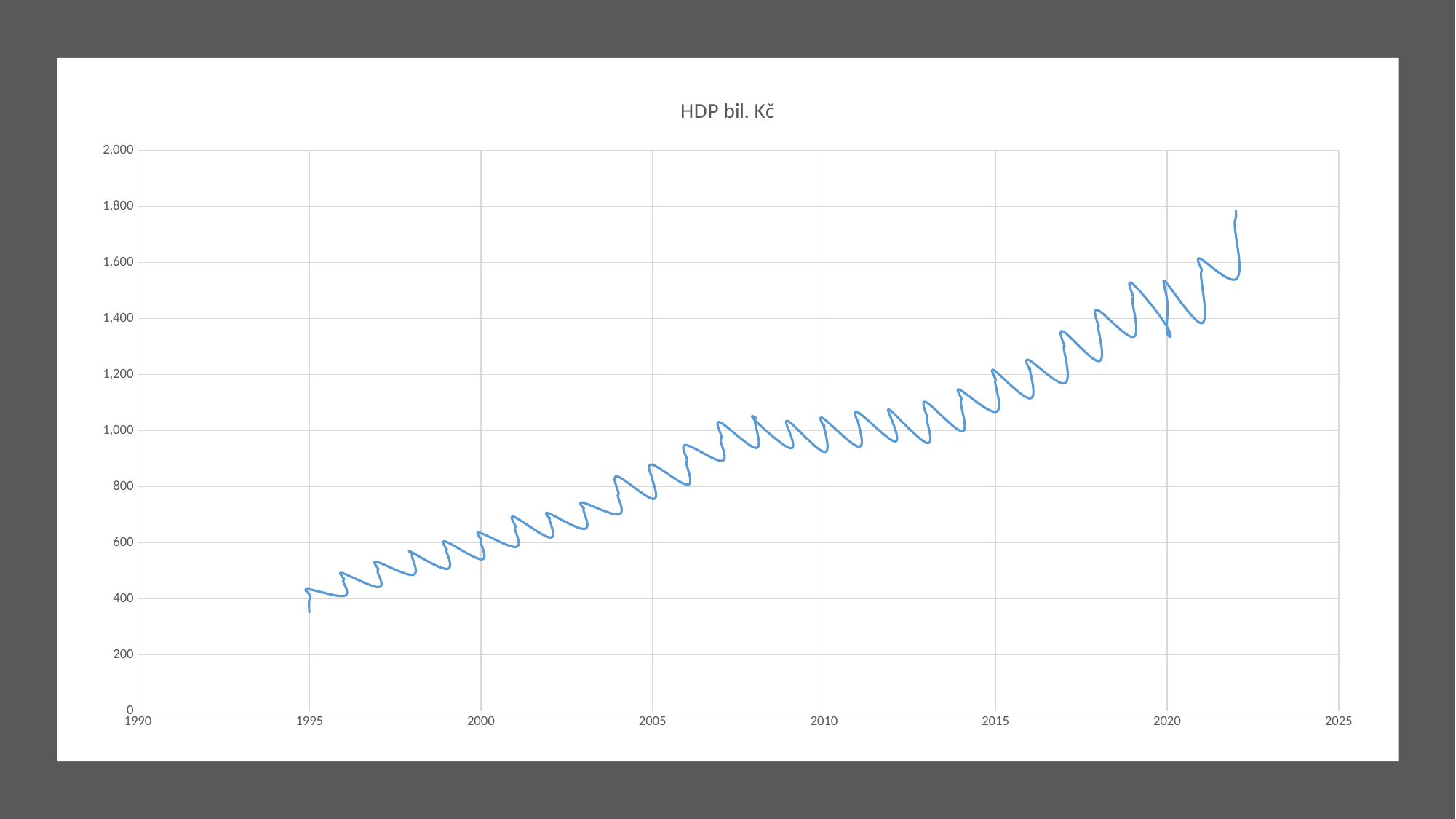

### Chart: HDP bil. Kč

| Category | HDP celkem v bil. |
|---|---|